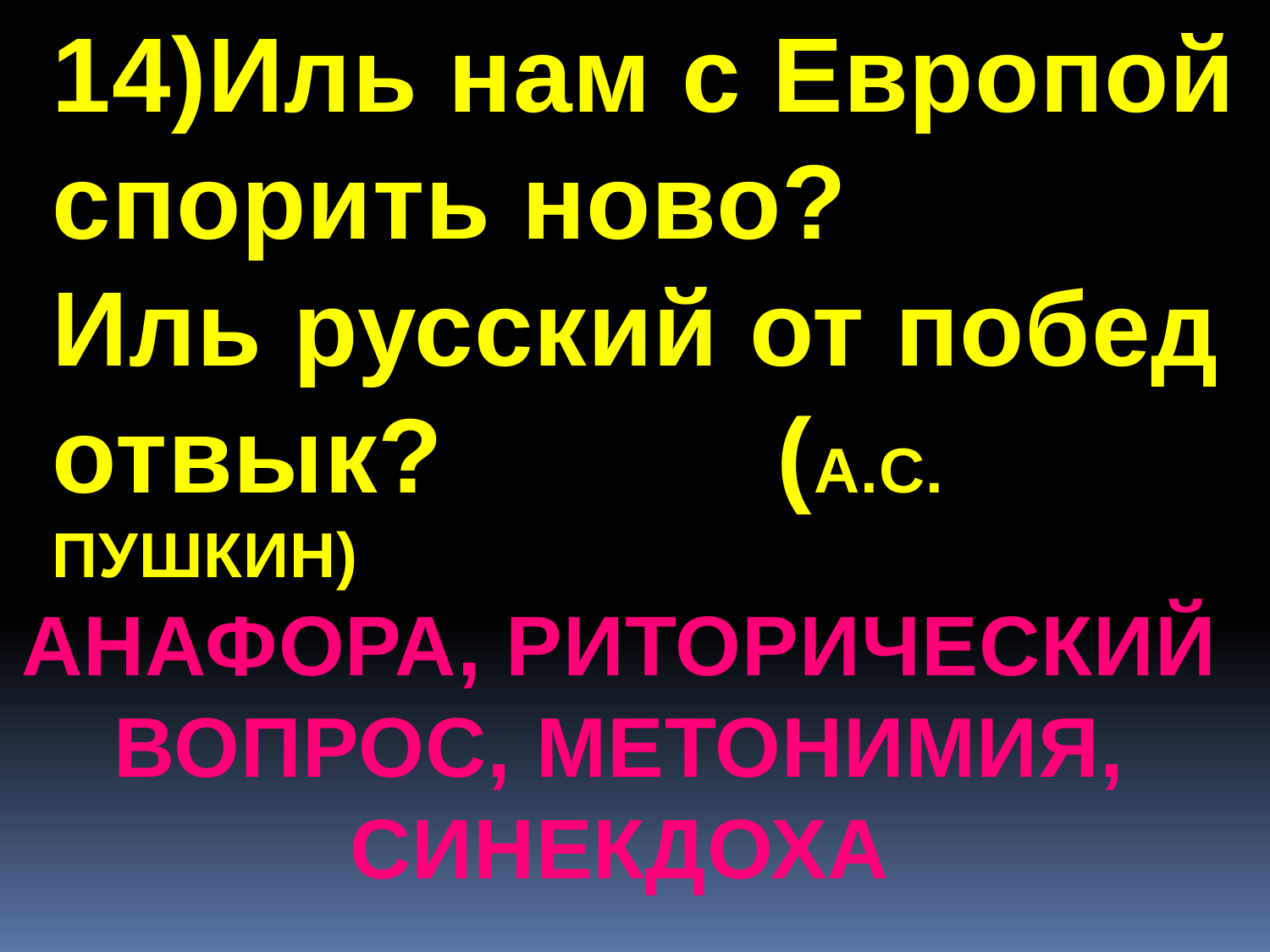

14)Иль нам с Европой спорить ново?
Иль русский от побед отвык?           (А.С. ПУШКИН)
АНАФОРА, РИТОРИЧЕСКИЙ ВОПРОС, МЕТОНИМИЯ, СИНЕКДОХА